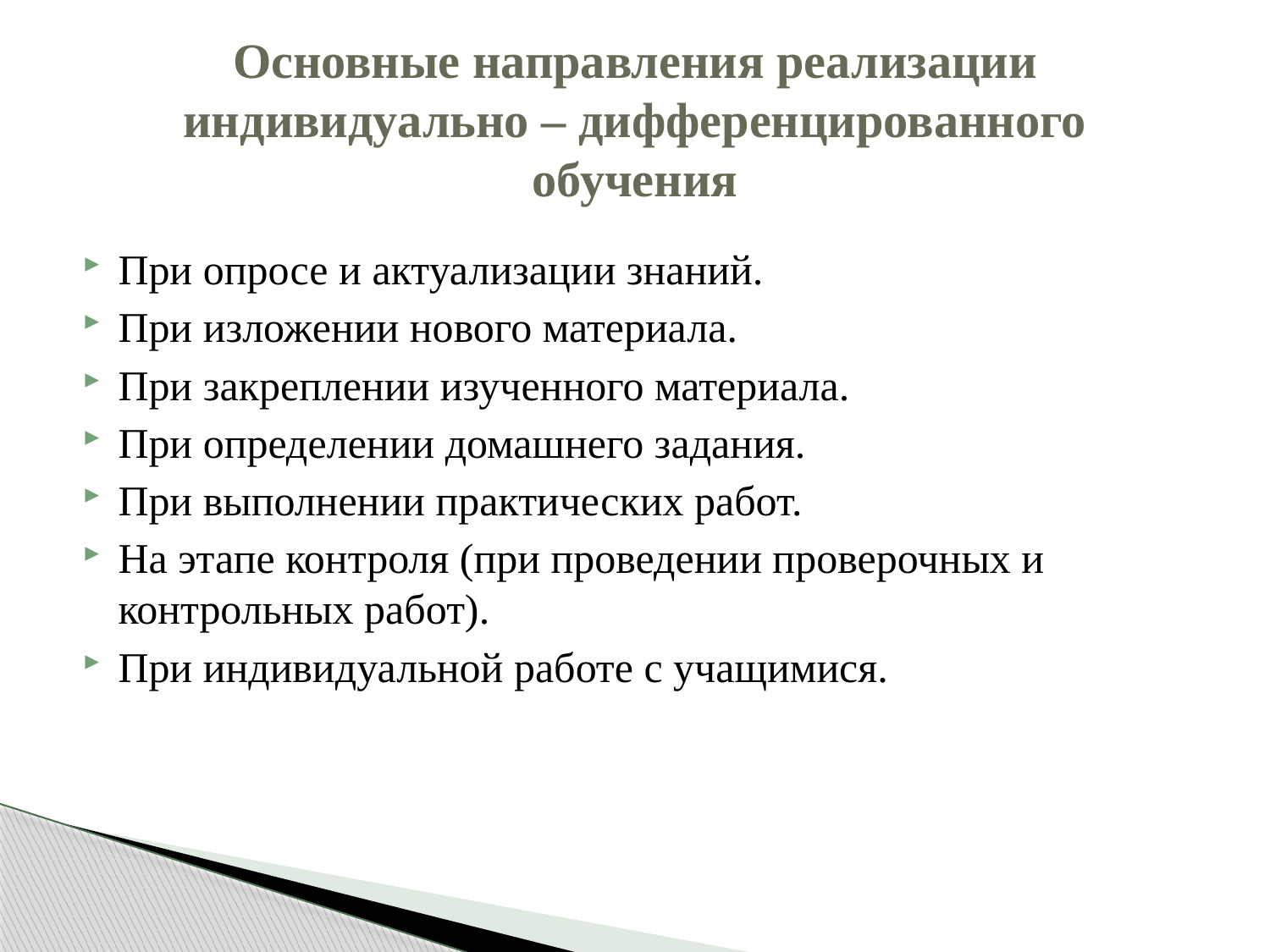

# Основные направления реализации индивидуально – дифференцированного обучения
При опросе и актуализации знаний.
При изложении нового материала.
При закреплении изученного материала.
При определении домашнего задания.
При выполнении практических работ.
На этапе контроля (при проведении проверочных и контрольных работ).
При индивидуальной работе с учащимися.